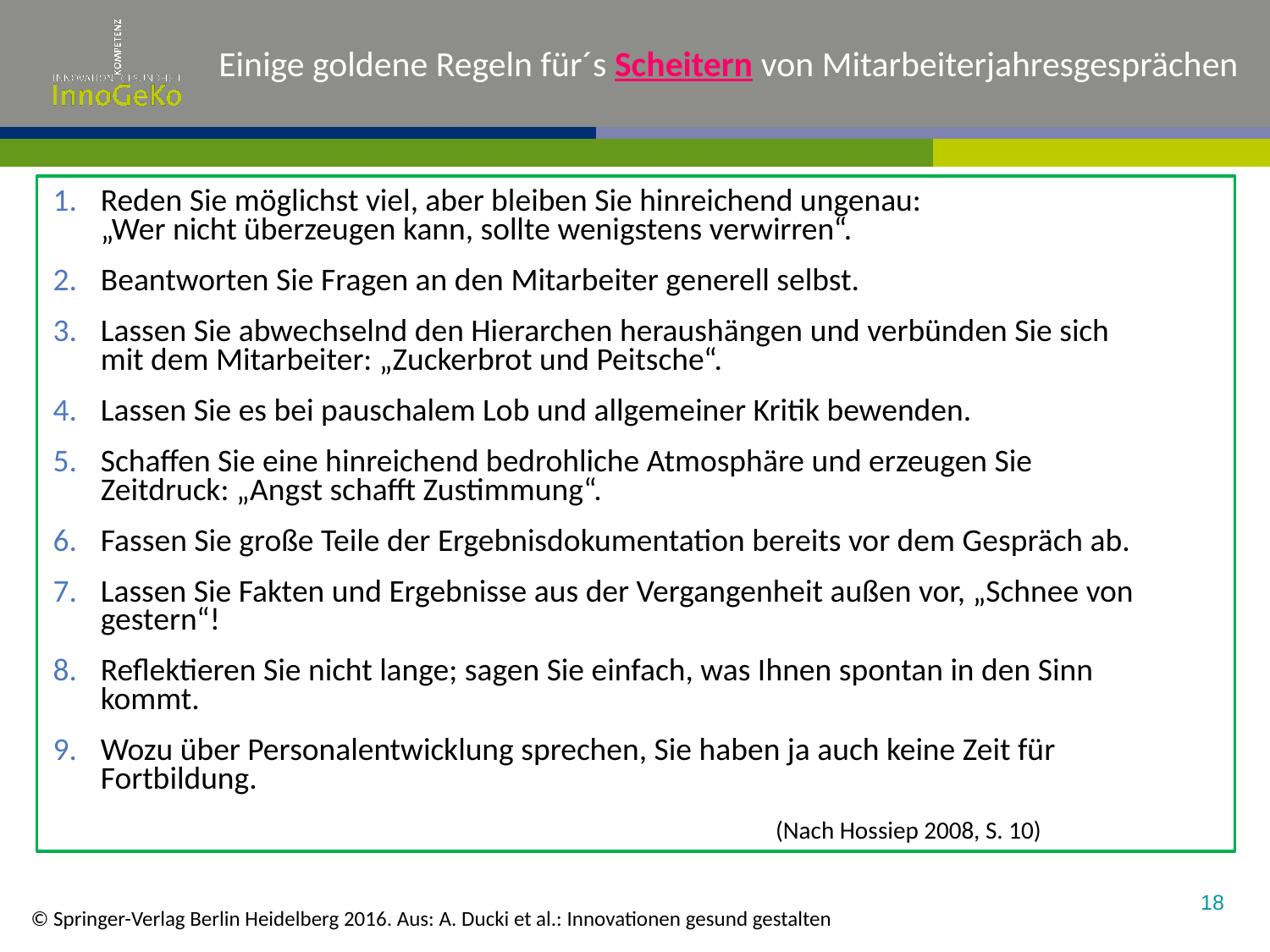

Einige goldene Regeln für´s Scheitern von Mitarbeiterjahresgesprächen
Reden Sie möglichst viel, aber bleiben Sie hinreichend ungenau: 	             „Wer nicht überzeugen kann, sollte wenigstens verwirren“.
Beantworten Sie Fragen an den Mitarbeiter generell selbst.
Lassen Sie abwechselnd den Hierarchen heraushängen und verbünden Sie sich mit dem Mitarbeiter: „Zuckerbrot und Peitsche“.
Lassen Sie es bei pauschalem Lob und allgemeiner Kritik bewenden.
Schaffen Sie eine hinreichend bedrohliche Atmosphäre und erzeugen Sie Zeitdruck: „Angst schafft Zustimmung“.
Fassen Sie große Teile der Ergebnisdokumentation bereits vor dem Gespräch ab.
Lassen Sie Fakten und Ergebnisse aus der Vergangenheit außen vor, „Schnee von gestern“!
Reflektieren Sie nicht lange; sagen Sie einfach, was Ihnen spontan in den Sinn kommt.
Wozu über Personalentwicklung sprechen, Sie haben ja auch keine Zeit für Fortbildung.
(Nach Hossiep 2008, S. 10)
18
© Springer-Verlag Berlin Heidelberg 2016. Aus: A. Ducki et al.: Innovationen gesund gestalten